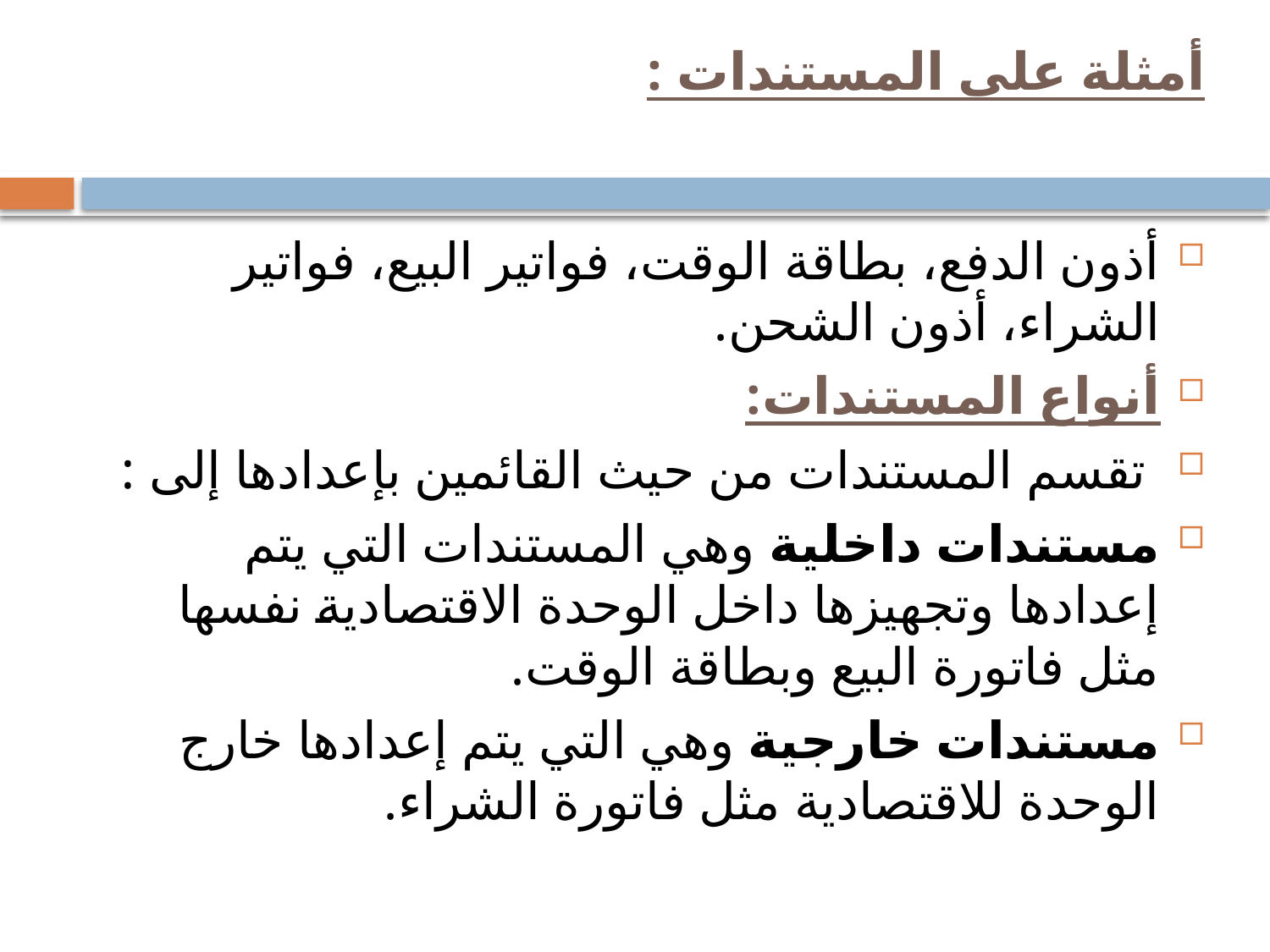

# أمثلة على المستندات :
أذون الدفع، بطاقة الوقت، فواتير البيع، فواتير الشراء، أذون الشحن.
أنواع المستندات:
 تقسم المستندات من حيث القائمين بإعدادها إلى :
مستندات داخلية وهي المستندات التي يتم إعدادها وتجهيزها داخل الوحدة الاقتصادية نفسها مثل فاتورة البيع وبطاقة الوقت.
مستندات خارجية وهي التي يتم إعدادها خارج الوحدة للاقتصادية مثل فاتورة الشراء.